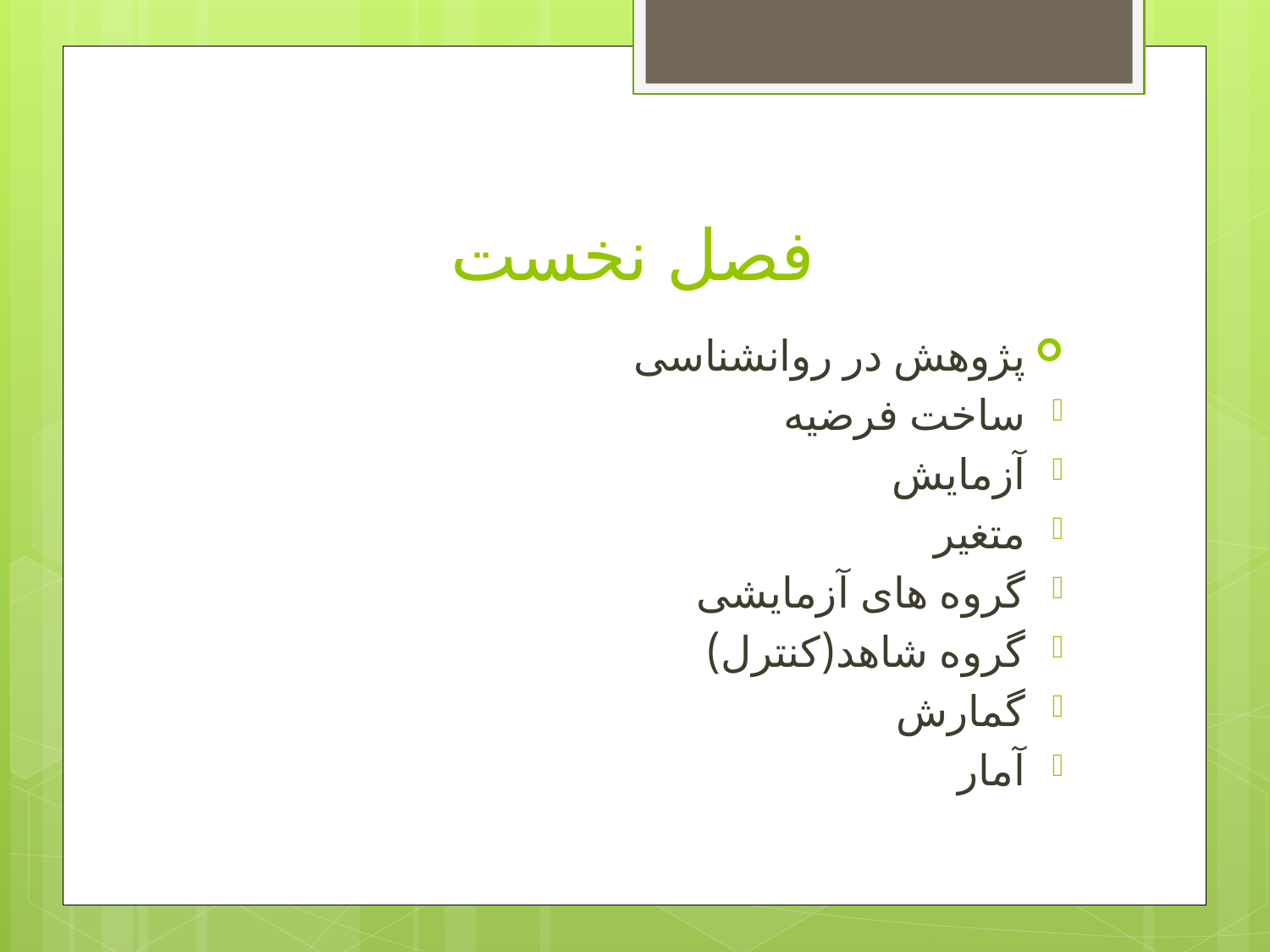

# فصل نخست
پژوهش در روانشناسی
ساخت فرضیه
آزمایش
متغیر
گروه های آزمایشی
گروه شاهد(کنترل)
گمارش
آمار